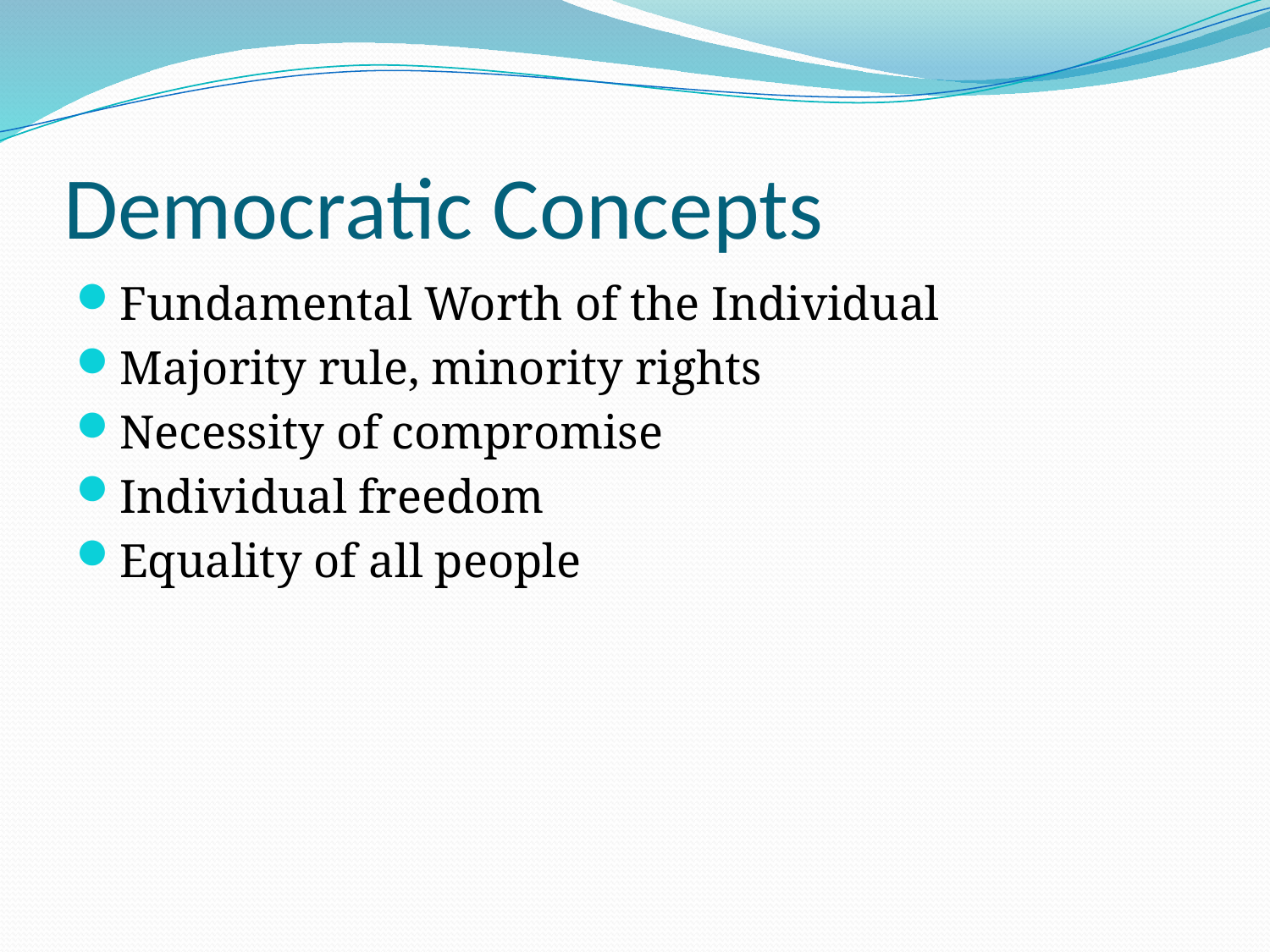

# Democratic Concepts
Fundamental Worth of the Individual
Majority rule, minority rights
Necessity of compromise
Individual freedom
Equality of all people